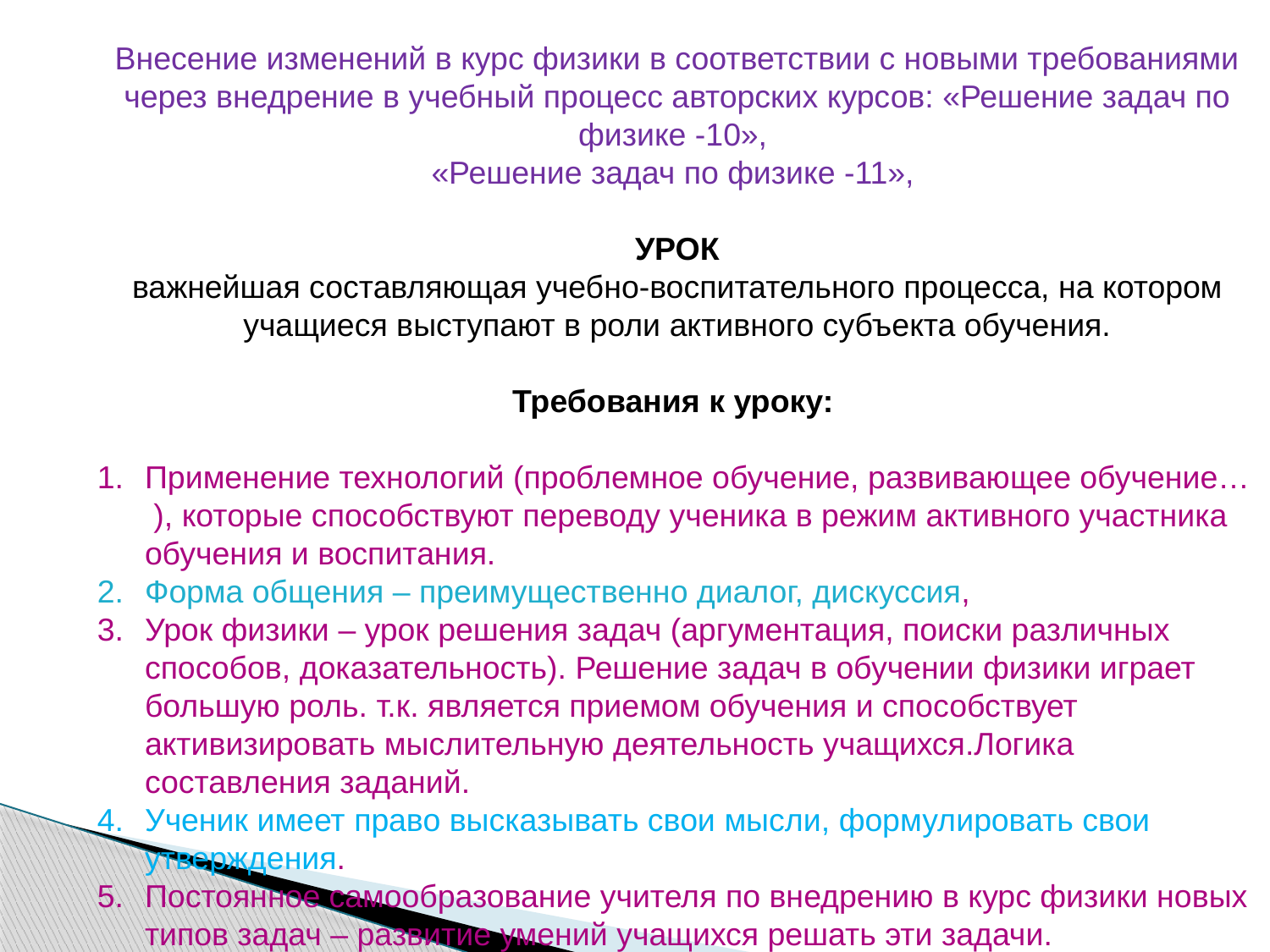

Внесение изменений в курс физики в соответствии с новыми требованиями через внедрение в учебный процесс авторских курсов: «Решение задач по физике -10»,
«Решение задач по физике -11»,

УРОК
важнейшая составляющая учебно-воспитательного процесса, на котором учащиеся выступают в роли активного субъекта обучения.

Требования к уроку:

Применение технологий (проблемное обучение, развивающее обучение…  ), которые способствуют переводу ученика в режим активного участника обучения и воспитания.
Форма общения – преимущественно диалог, дискуссия,
Урок физики – урок решения задач (аргументация, поиски различных способов, доказательность). Решение задач в обучении физики играет большую роль. т.к. является приемом обучения и способствует активизировать мыслительную деятельность учащихся.Логика составления заданий.
Ученик имеет право высказывать свои мысли, формулировать свои утверждения.
Постоянное самообразование учителя по внедрению в курс физики новых типов задач – развитие умений учащихся решать эти задачи.